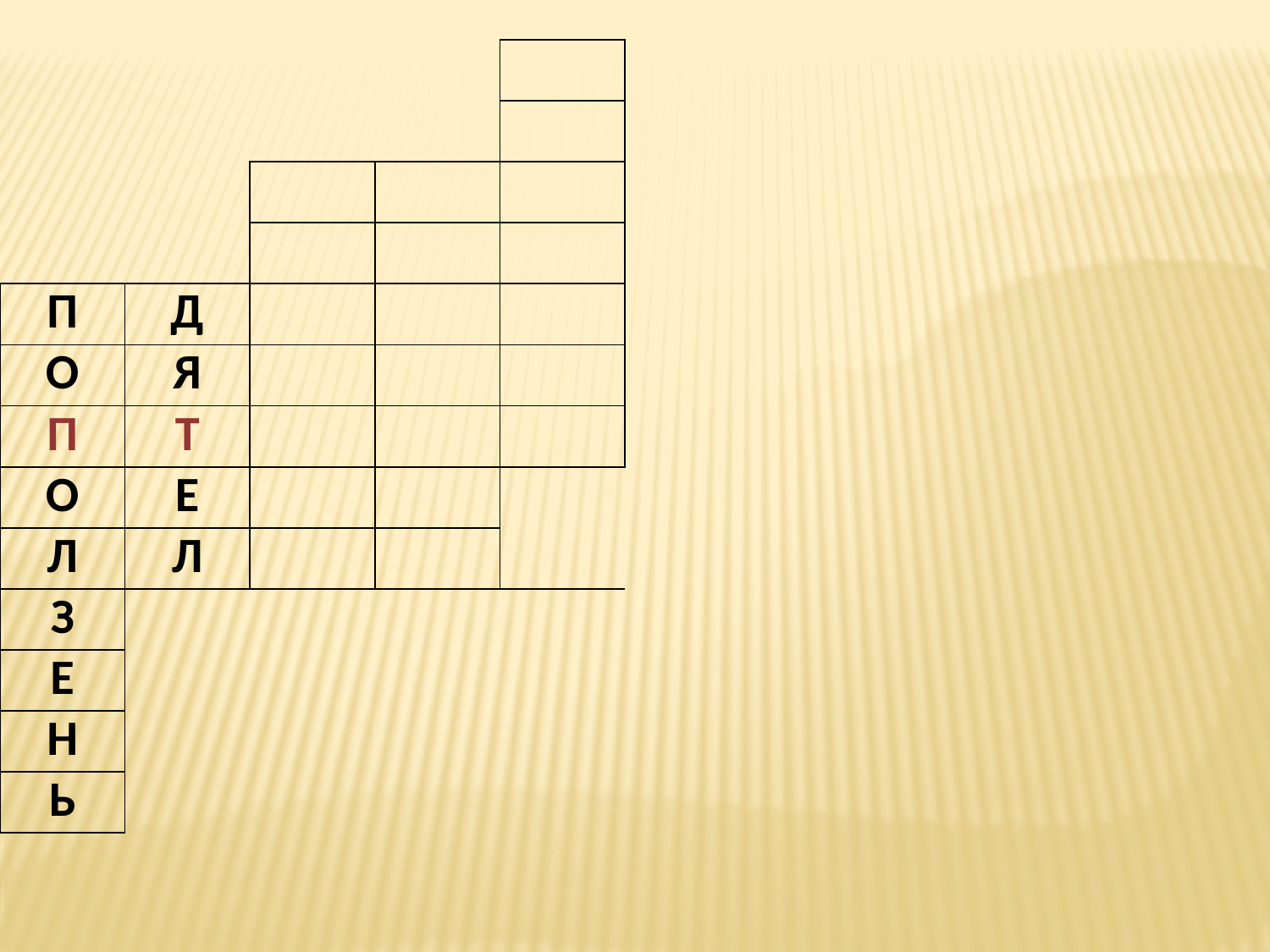

|  |  |  |  |  |
| --- | --- | --- | --- | --- |
|  |  |  |  |  |
|  |  |  |  |  |
|  |  |  |  |  |
| П | Д |  |  |  |
| О | Я |  |  |  |
| П | Т |  |  |  |
| О | Е |  |  |  |
| Л | Л |  |  |  |
| З |  |  |  |  |
| Е |  |  |  |  |
| Н |  |  |  |  |
| Ь |  |  |  |  |